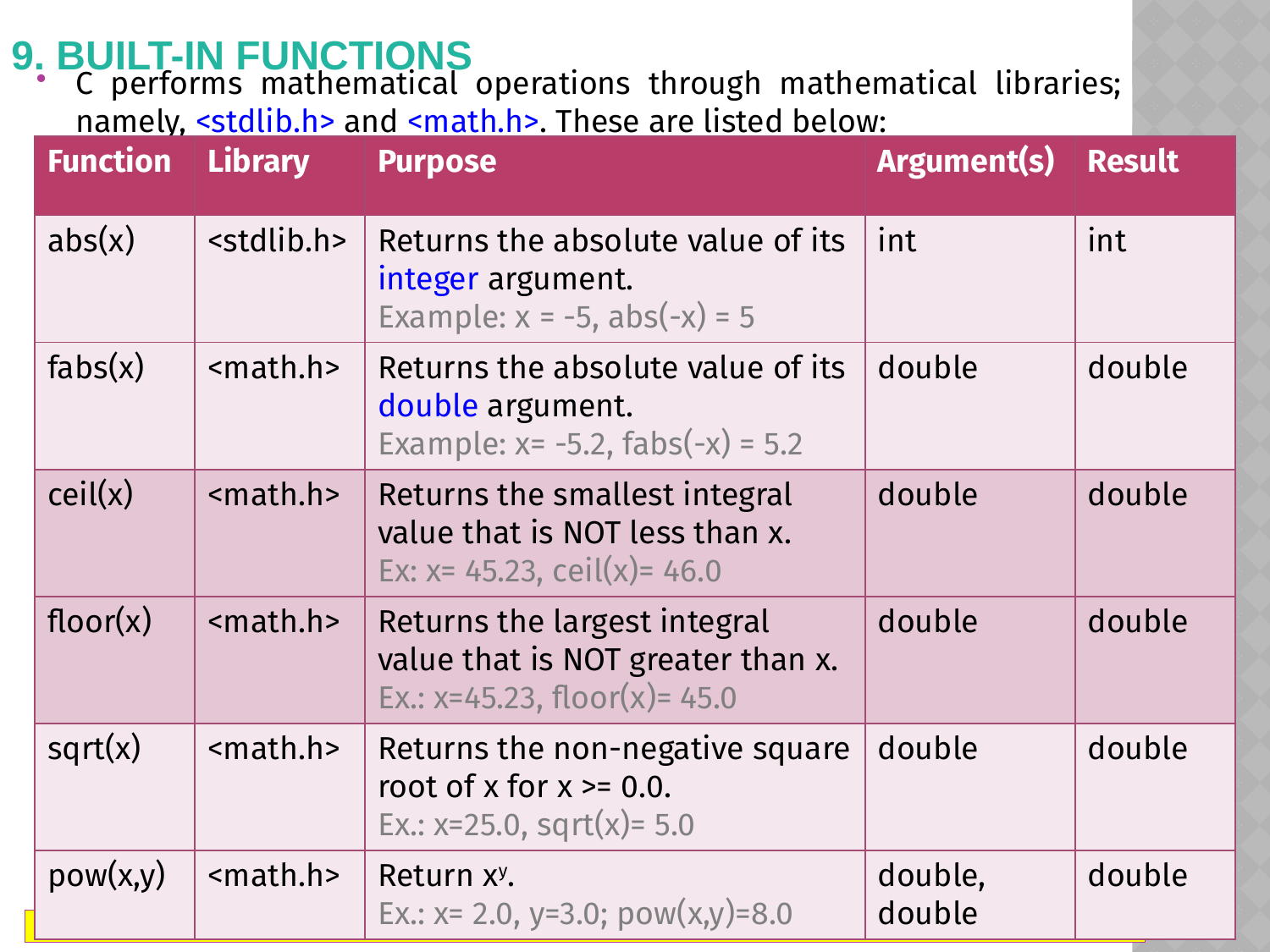

# 9. built-in functions
C performs mathematical operations through mathematical libraries; namely, <stdlib.h> and <math.h>. These are listed below:

| Function | Library | Purpose | Argument(s) | Result |
| --- | --- | --- | --- | --- |
| abs(x) | <stdlib.h> | Returns the absolute value of its integer argument. Example: x = -5, abs(-x) = 5 | int | int |
| fabs(x) | <math.h> | Returns the absolute value of its double argument. Example: x= -5.2, fabs(-x) = 5.2 | double | double |
| ceil(x) | <math.h> | Returns the smallest integral value that is NOT less than x. Ex: x= 45.23, ceil(x)= 46.0 | double | double |
| floor(x) | <math.h> | Returns the largest integral value that is NOT greater than x. Ex.: x=45.23, floor(x)= 45.0 | double | double |
| sqrt(x) | <math.h> | Returns the non-negative square root of x for x >= 0.0. Ex.: x=25.0, sqrt(x)= 5.0 | double | double |
| pow(x,y) | <math.h> | Return xy. Ex.: x= 2.0, y=3.0; pow(x,y)=8.0 | double, double | double |
Dr. Soha S. Zaghloul			20